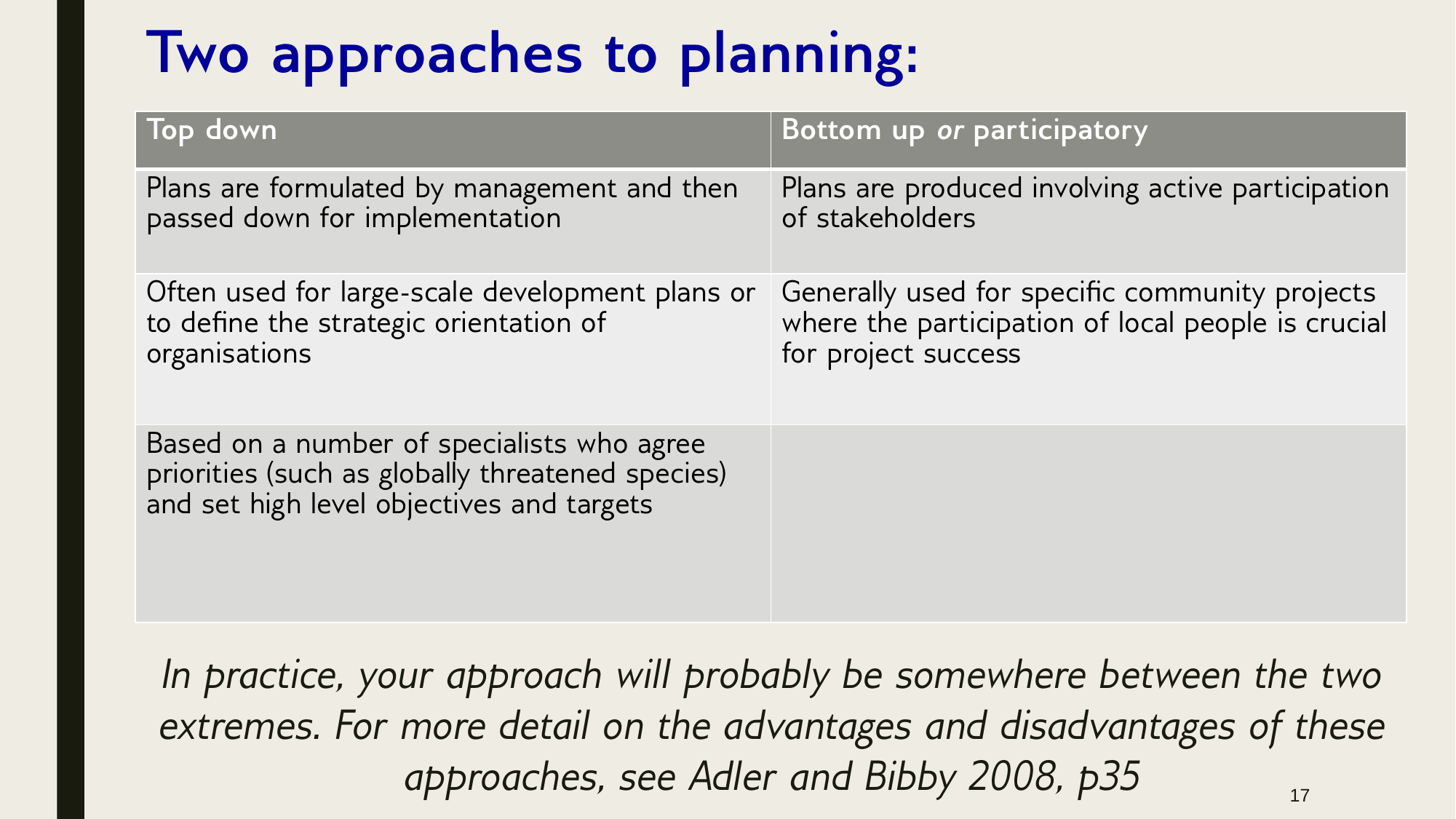

Two approaches to planning:
| Top down | Bottom up or participatory |
| --- | --- |
| Plans are formulated by management and then passed down for implementation | Plans are produced involving active participation of stakeholders |
| Often used for large-scale development plans or to define the strategic orientation of organisations | Generally used for specific community projects where the participation of local people is crucial for project success |
| Based on a number of specialists who agree priorities (such as globally threatened species) and set high level objectives and targets |  |
In practice, your approach will probably be somewhere between the two extremes. For more detail on the advantages and disadvantages of these approaches, see Adler and Bibby 2008, p35
17